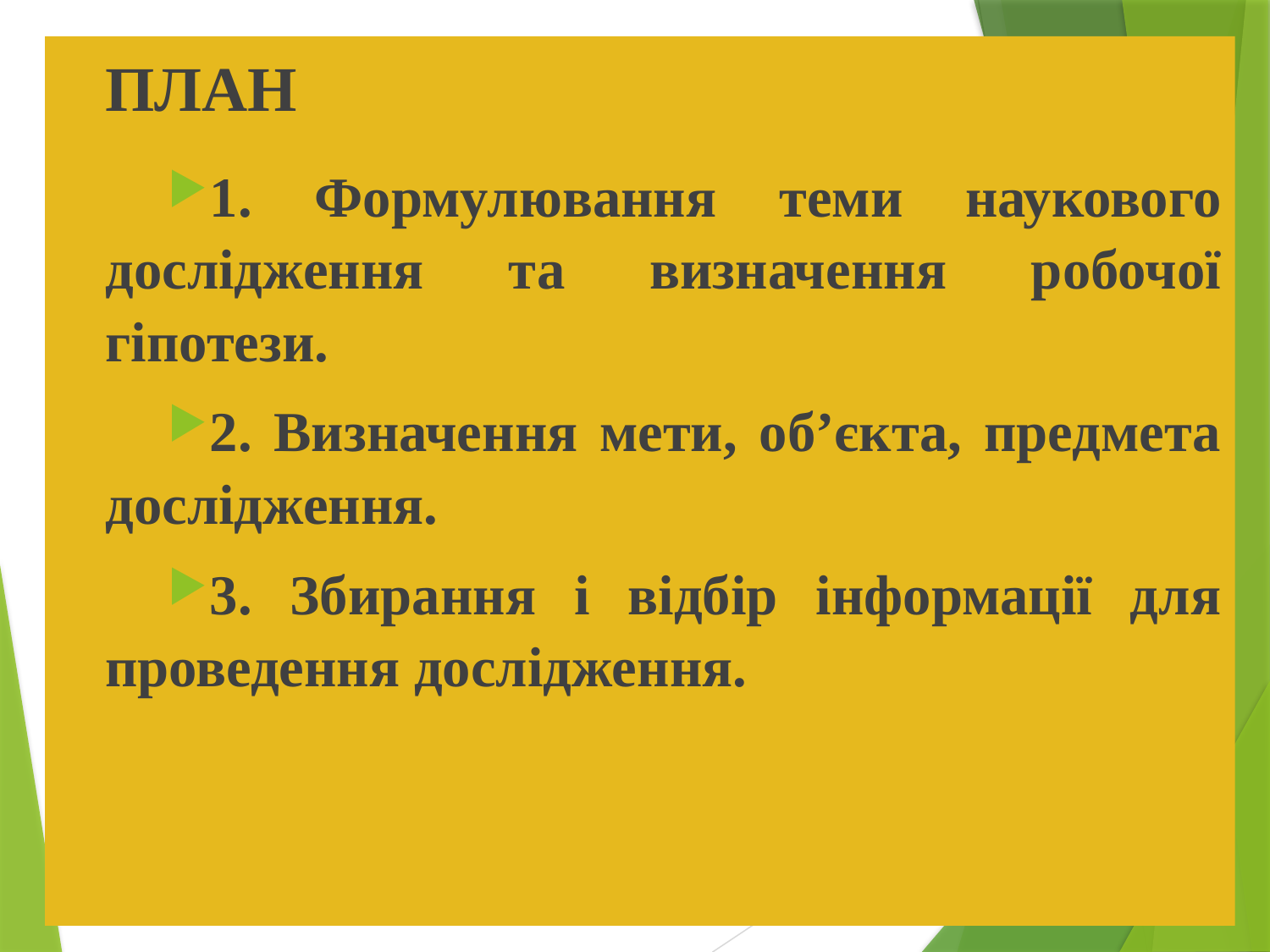

ПЛАН
1. Формулювання теми наукового дослідження та визначення робочої гіпотези.
2. Визначення мети, об’єкта, предмета дослідження.
3. Збирання і відбір інформації для проведення дослідження.